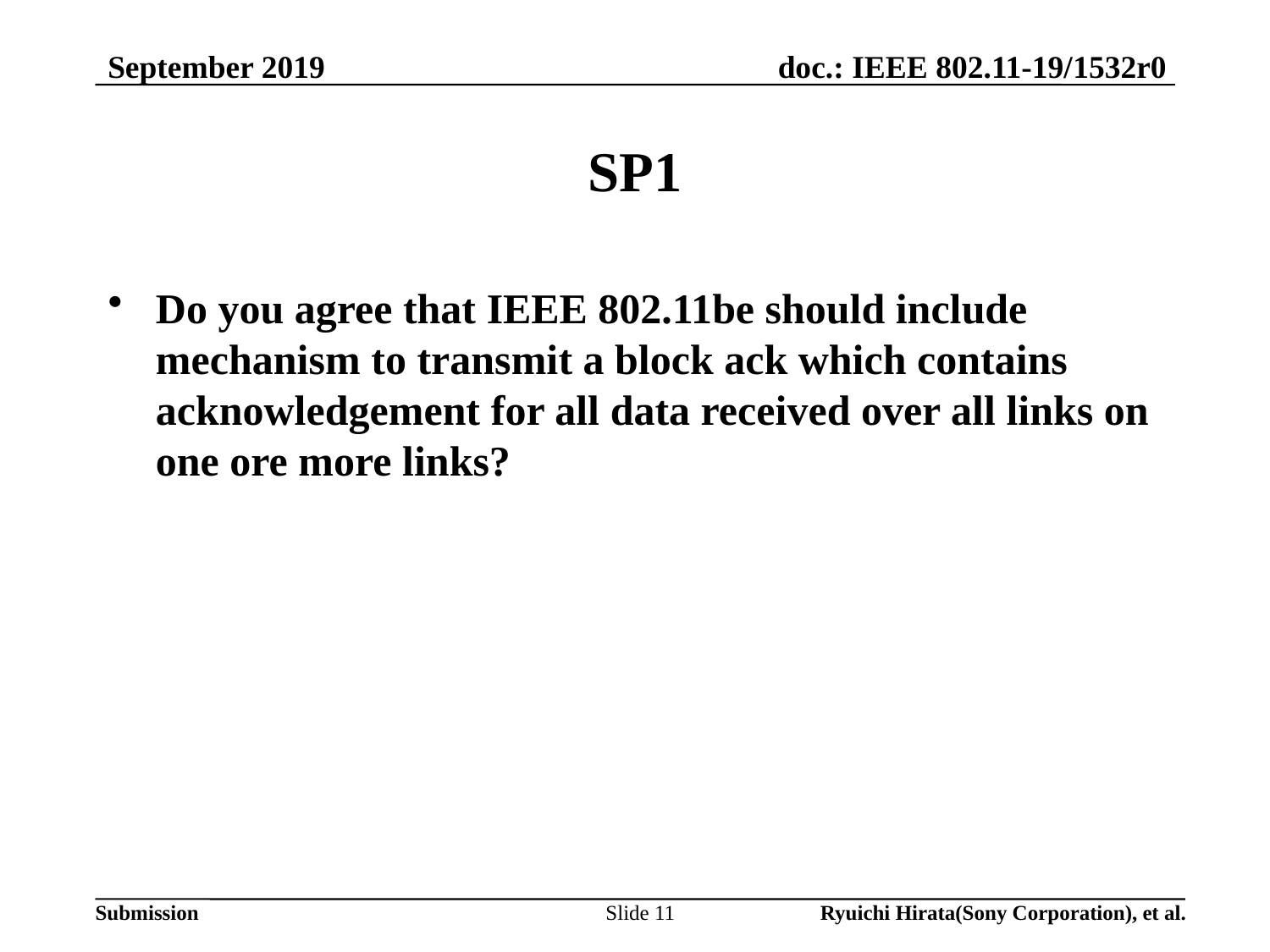

September 2019
# SP1
Do you agree that IEEE 802.11be should include mechanism to transmit a block ack which contains acknowledgement for all data received over all links on one ore more links?
Slide 11
Ryuichi Hirata(Sony Corporation), et al.